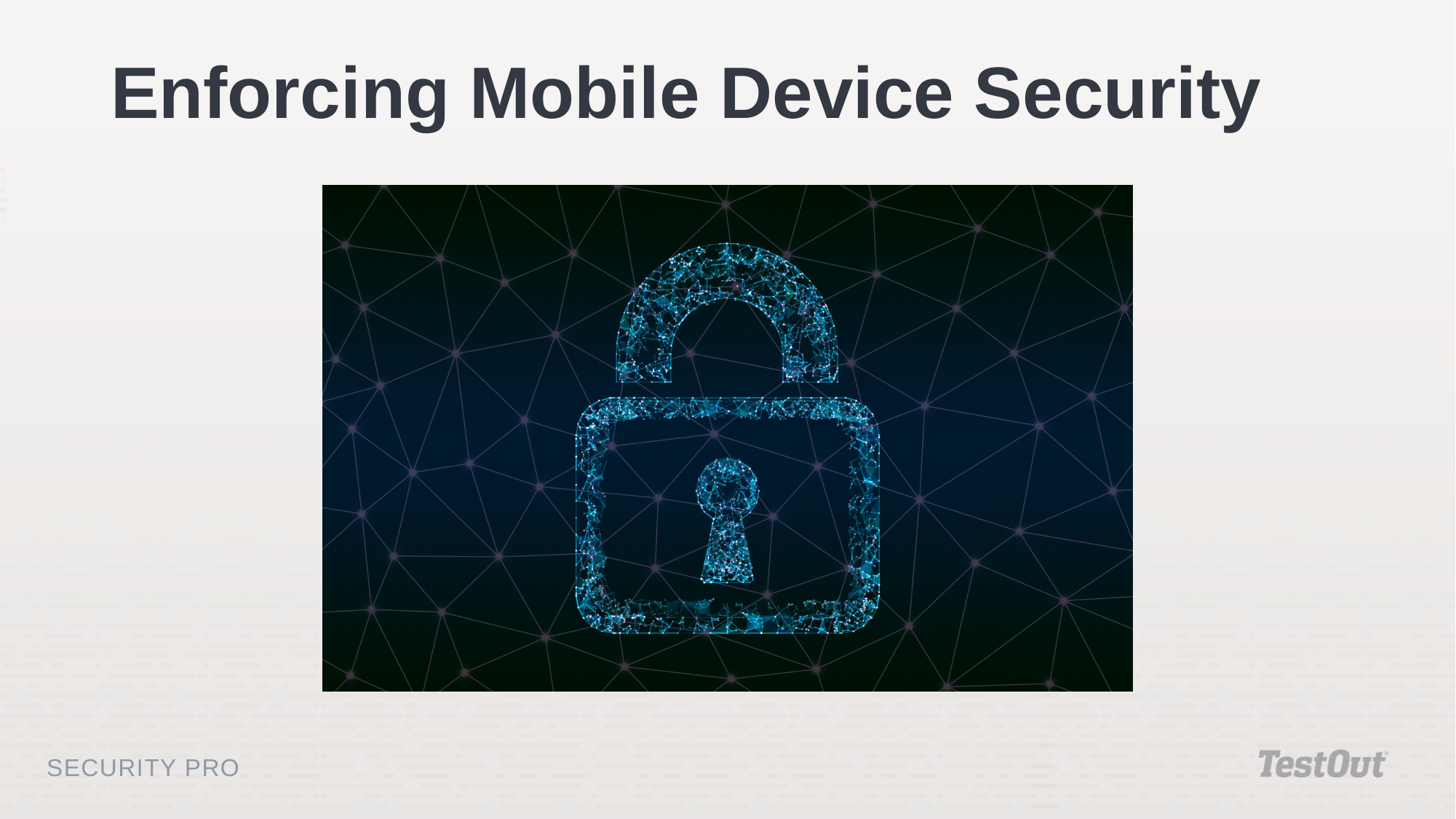

# Enforcing Mobile Device Security
Security Pro